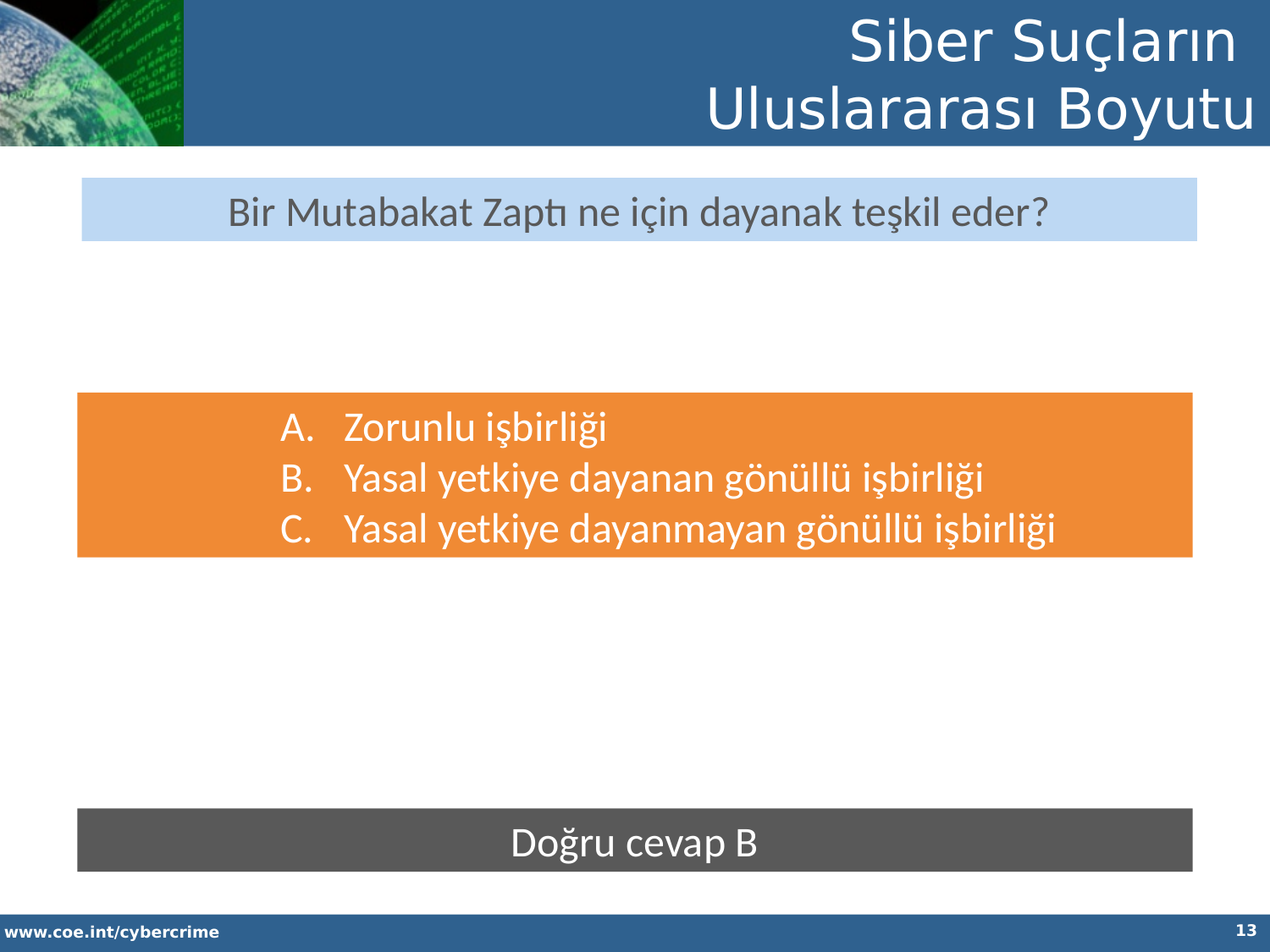

Siber Suçların
Uluslararası Boyutu
Bir Mutabakat Zaptı ne için dayanak teşkil eder?
Zorunlu işbirliği
Yasal yetkiye dayanan gönüllü işbirliği
Yasal yetkiye dayanmayan gönüllü işbirliği
Doğru cevap B
13